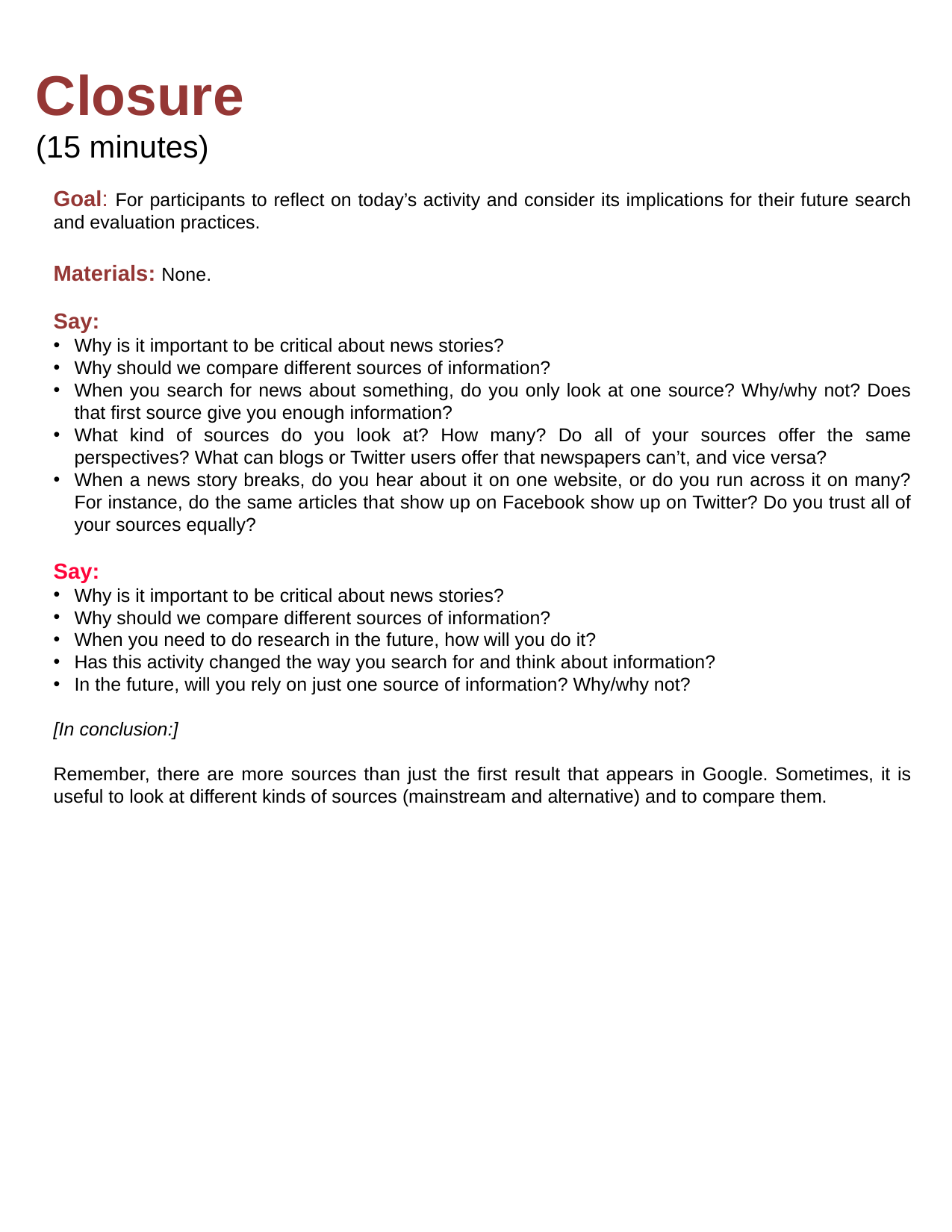

Closure
(15 minutes)
Goal: For participants to reflect on today’s activity and consider its implications for their future search and evaluation practices.

Materials: None.

Say:
Why is it important to be critical about news stories?
Why should we compare different sources of information?
When you search for news about something, do you only look at one source? Why/why not? Does that first source give you enough information?
What kind of sources do you look at? How many? Do all of your sources offer the same perspectives? What can blogs or Twitter users offer that newspapers can’t, and vice versa?
When a news story breaks, do you hear about it on one website, or do you run across it on many? For instance, do the same articles that show up on Facebook show up on Twitter? Do you trust all of your sources equally?

Say:
Why is it important to be critical about news stories?
Why should we compare different sources of information?
When you need to do research in the future, how will you do it?
Has this activity changed the way you search for and think about information?
In the future, will you rely on just one source of information? Why/why not?

[In conclusion:]

Remember, there are more sources than just the first result that appears in Google. Sometimes, it is useful to look at different kinds of sources (mainstream and alternative) and to compare them.